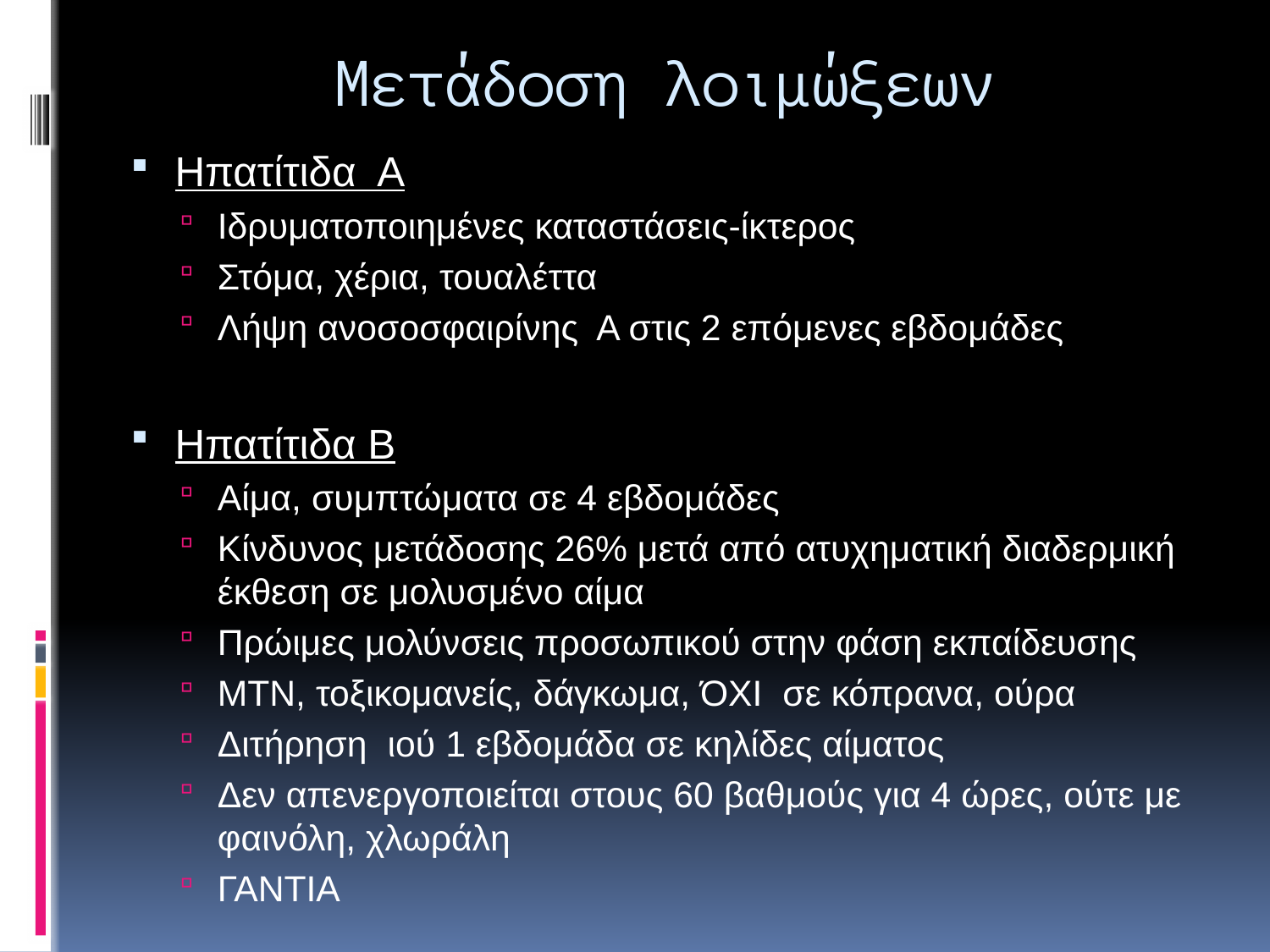

# Μετάδοση λοιμώξεων
Ηπατίτιδα  Α
Ιδρυματοποιημένες καταστάσεις-ίκτερος
Στόμα, χέρια, τουαλέττα
Λήψη ανοσοσφαιρίνης  Α στις 2 επόμενες εβδομάδες

Ηπατίτιδα Β
Αίμα, συμπτώματα σε 4 εβδομάδες
Κίνδυνος μετάδοσης 26% μετά από ατυχηματική διαδερμική έκθεση σε μολυσμένο αίμα
Πρώιμες μολύνσεις προσωπικού στην φάση εκπαίδευσης
ΜΤΝ, τοξικομανείς, δάγκωμα, ΌΧΙ  σε κόπρανα, ούρα
Διτήρηση  ιού 1 εβδομάδα σε κηλίδες αίματος
Δεν απενεργοποιείται στους 60 βαθμούς για 4 ώρες, ούτε με φαινόλη, χλωράλη
ΓΑΝΤΙΑ